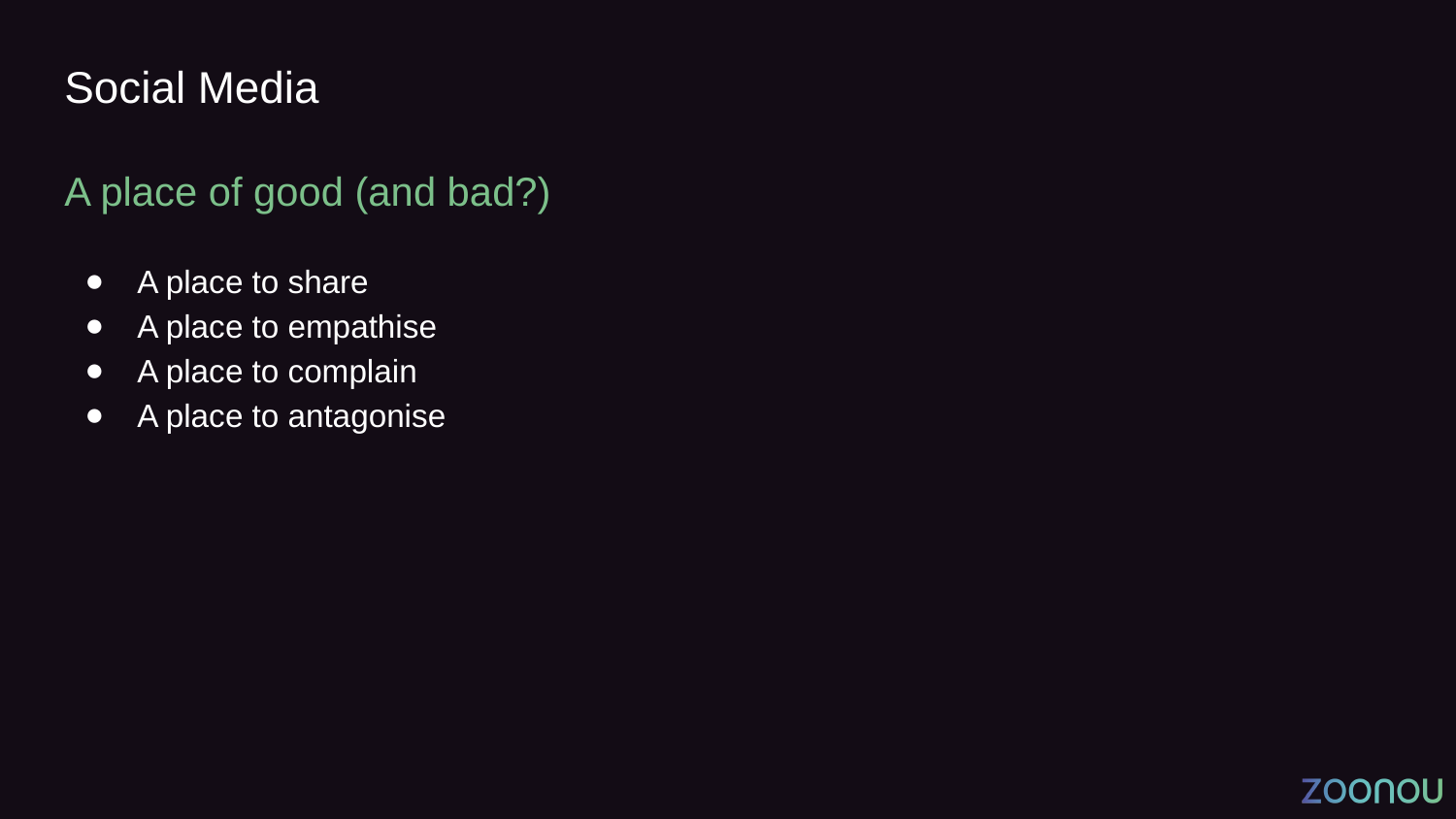

# Social Media
A place of good (and bad?)
A place to share
A place to empathise
A place to complain
A place to antagonise